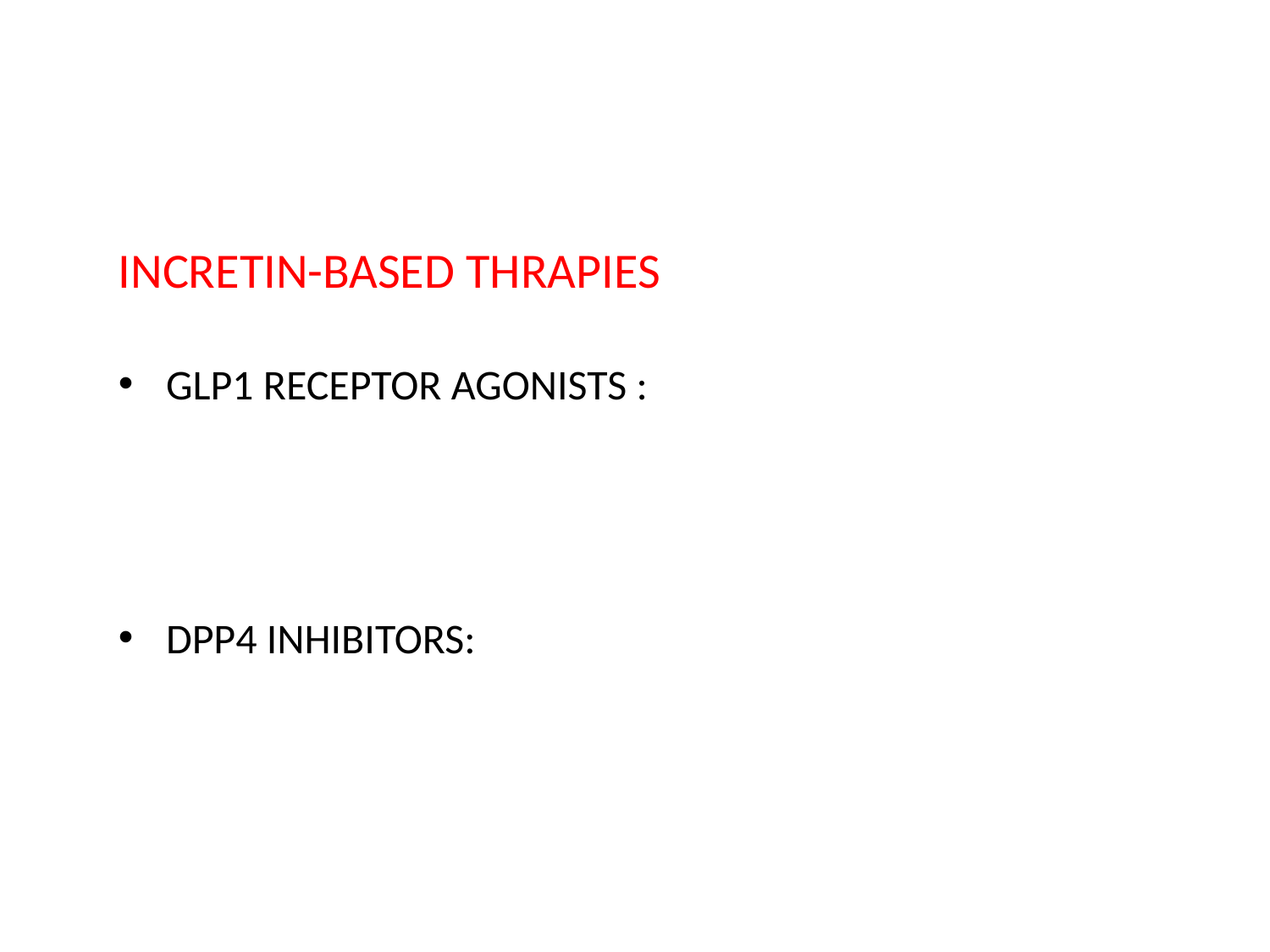

INCRETIN-BASED THRAPIES

GLP1 RECEPTOR AGONISTS :

DPP4 INHIBITORS: